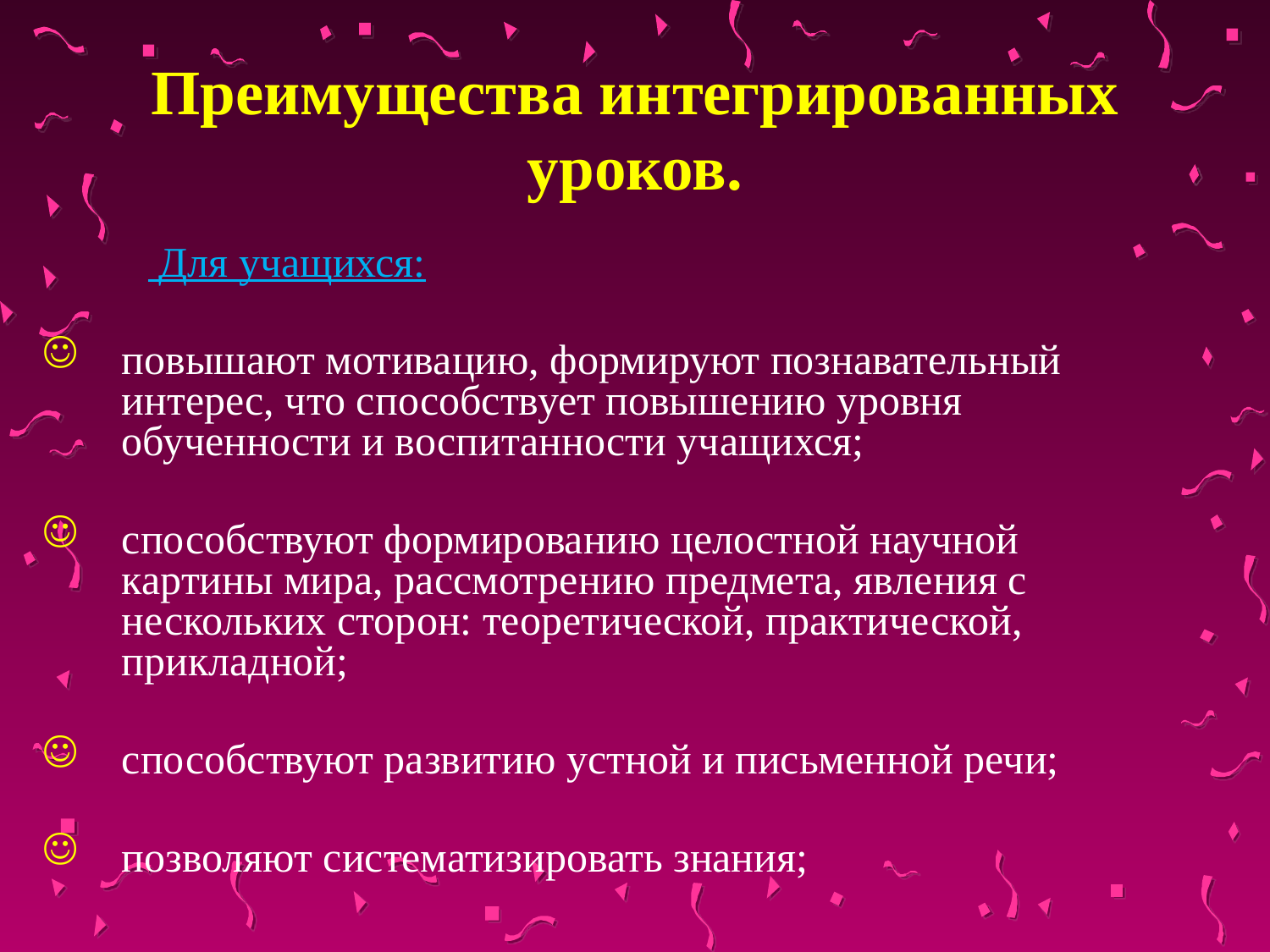

# Преимущества интегрированных уроков.
           Для учащихся:

повышают мотивацию, формируют познавательный интерес, что способствует повышению уровня обученности и воспитанности учащихся;

способствуют формированию целостной научной картины мира, рассмотрению предмета, явления с нескольких сторон: теоретической, практической, прикладной;

способствуют развитию устной и письменной речи;

позволяют систематизировать знания;